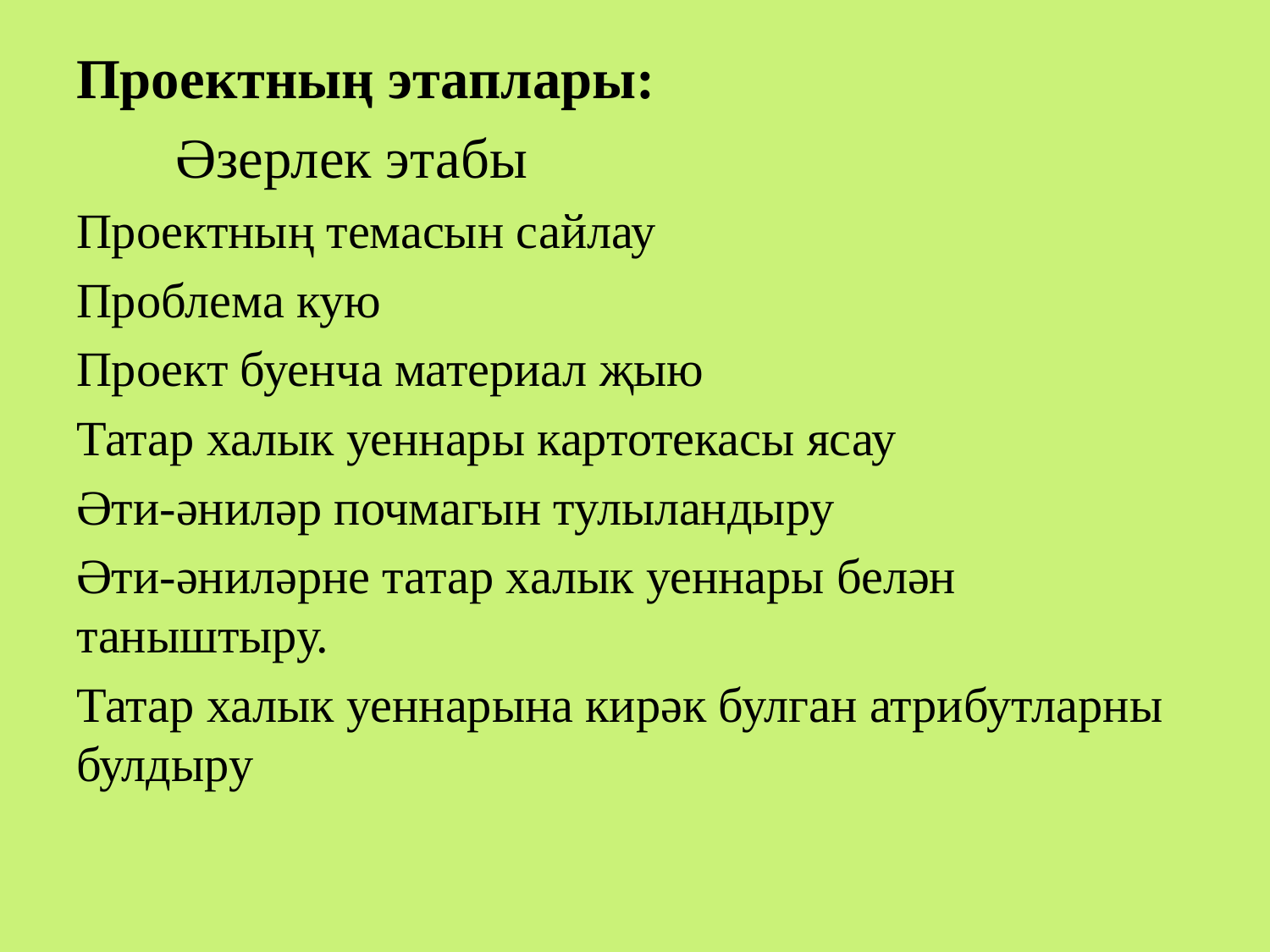

Проектның этаплары:
       Әзерлек этабы
Проектның темасын сайлау
Проблема кую
Проект буенча материал җыю
Татар халык уеннары картотекасы ясау
Әти-әниләр почмагын тулыландыру
Әти-әниләрне татар халык уеннары белән таныштыру.
Татар халык уеннарына кирәк булган атрибутларны булдыру
#